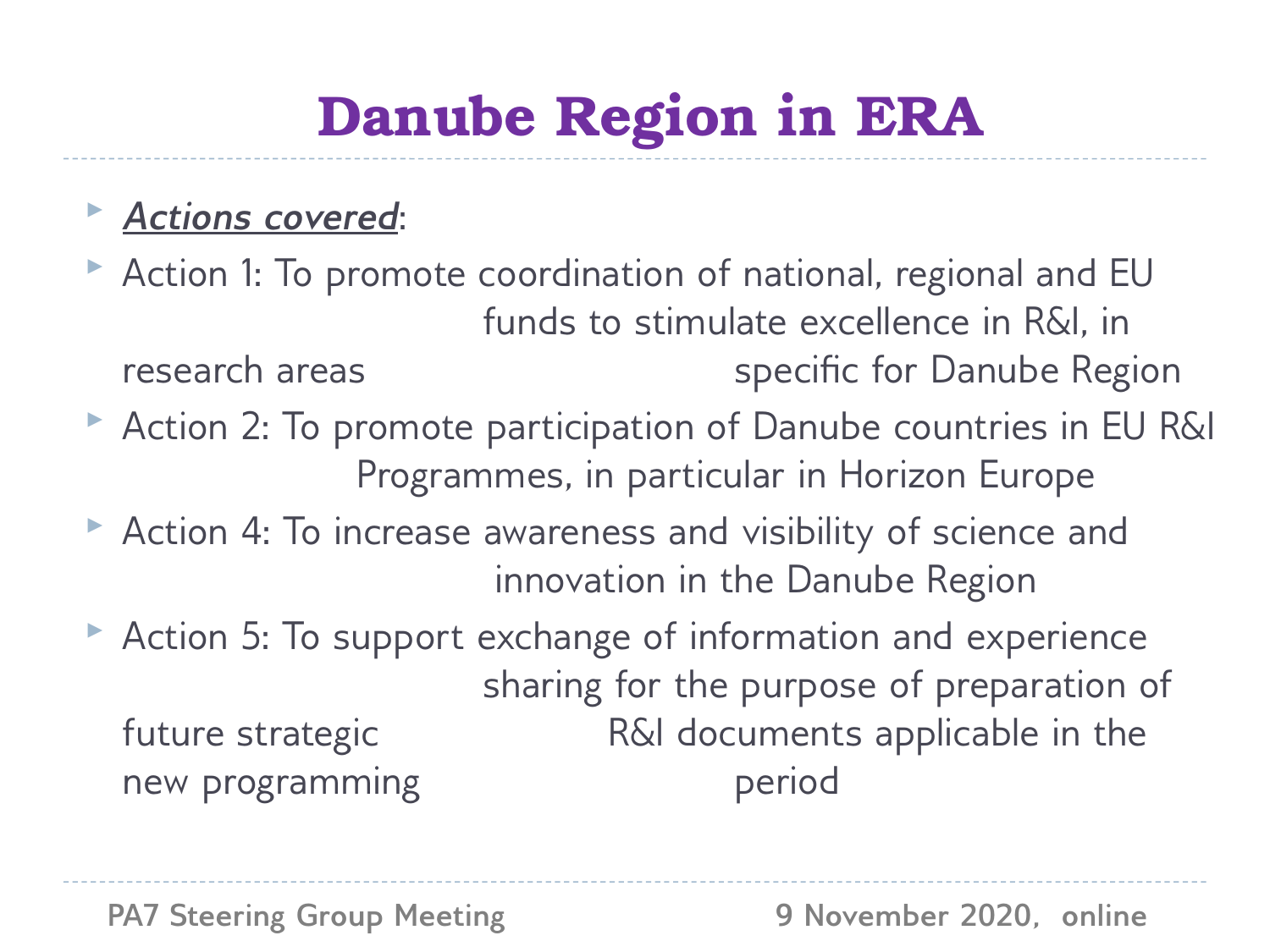

# Danube Region in ERA

Actions covered:
Action 1: To promote coordination of national, regional and EU 	 	         funds to stimulate excellence in R&I, in research areas 	 	         specific for Danube Region
Action 2: To promote participation of Danube countries in EU R&I 	         Programmes, in particular in Horizon Europe
Action 4: To increase awareness and visibility of science and 	  	          innovation in the Danube Region
Action 5: To support exchange of information and experience 	 	         sharing for the purpose of preparation of future strategic 	         R&I documents applicable in the new programming 	  	         period

PA7 Steering Group Meeting                          9 November 2020,  online